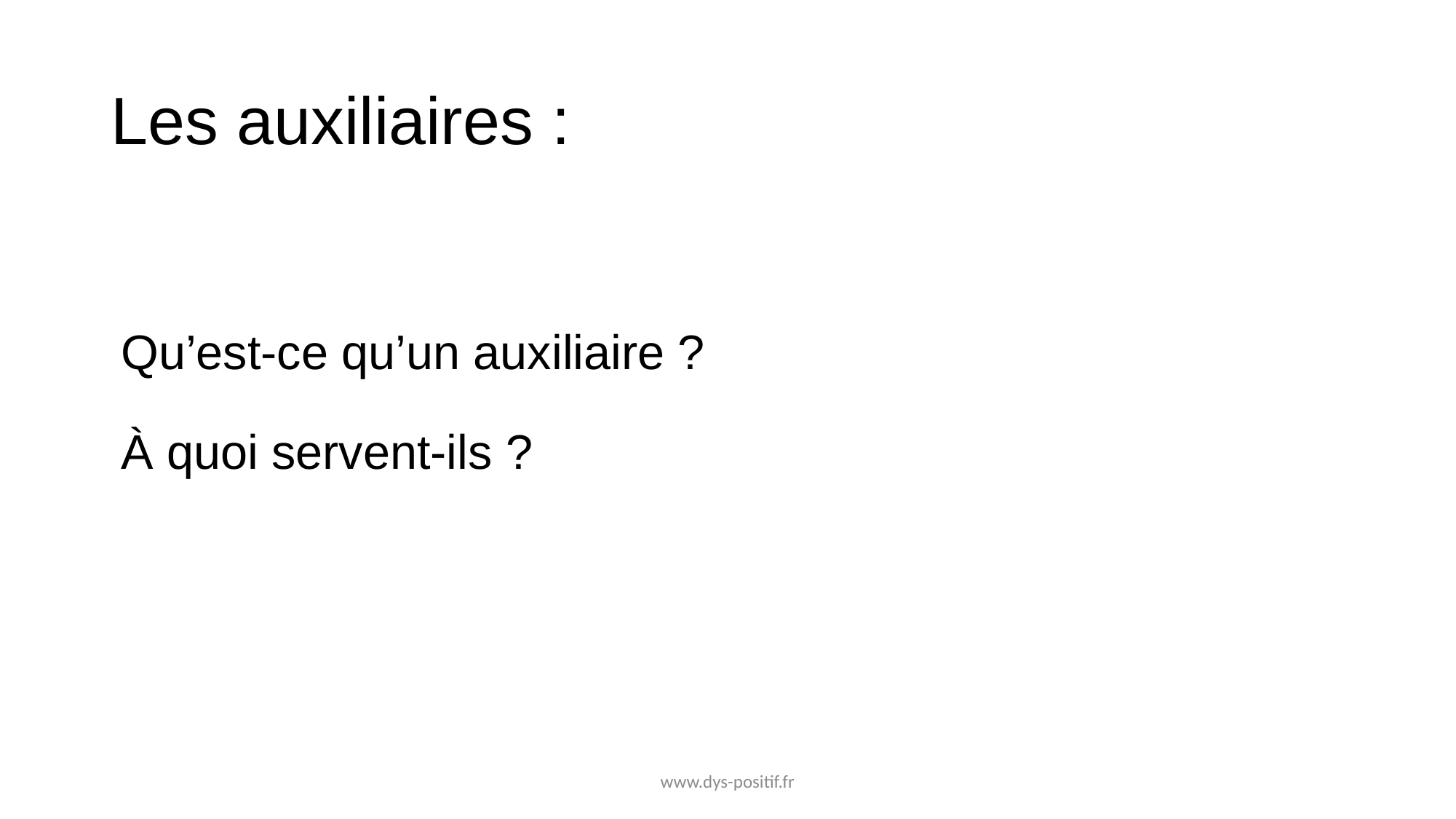

# Les auxiliaires :
Qu’est-ce qu’un auxiliaire ?
À quoi servent-ils ?

www.dys-positif.fr